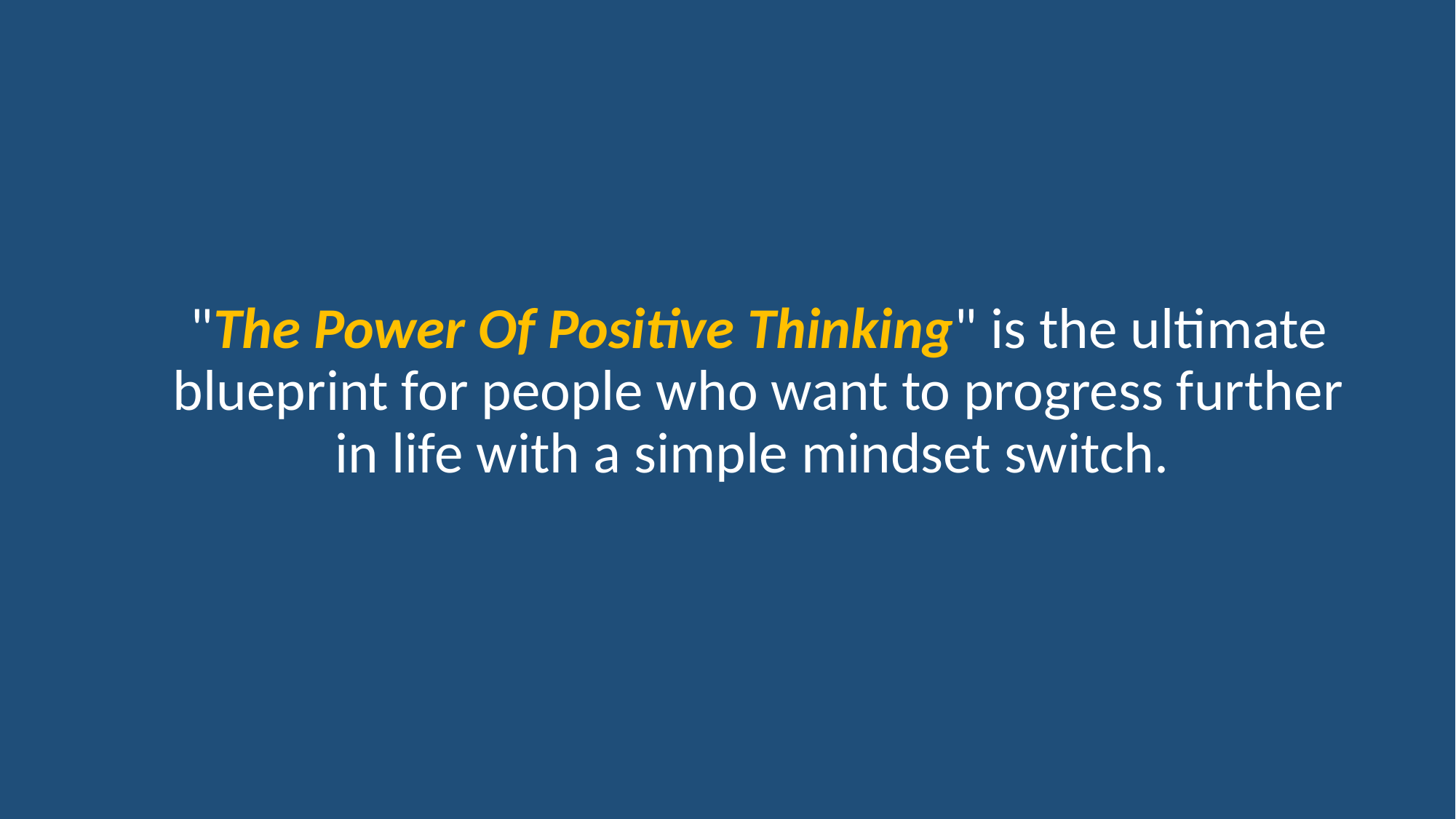

"The Power Of Positive Thinking" is the ultimate blueprint for people who want to progress further in life with a simple mindset switch.